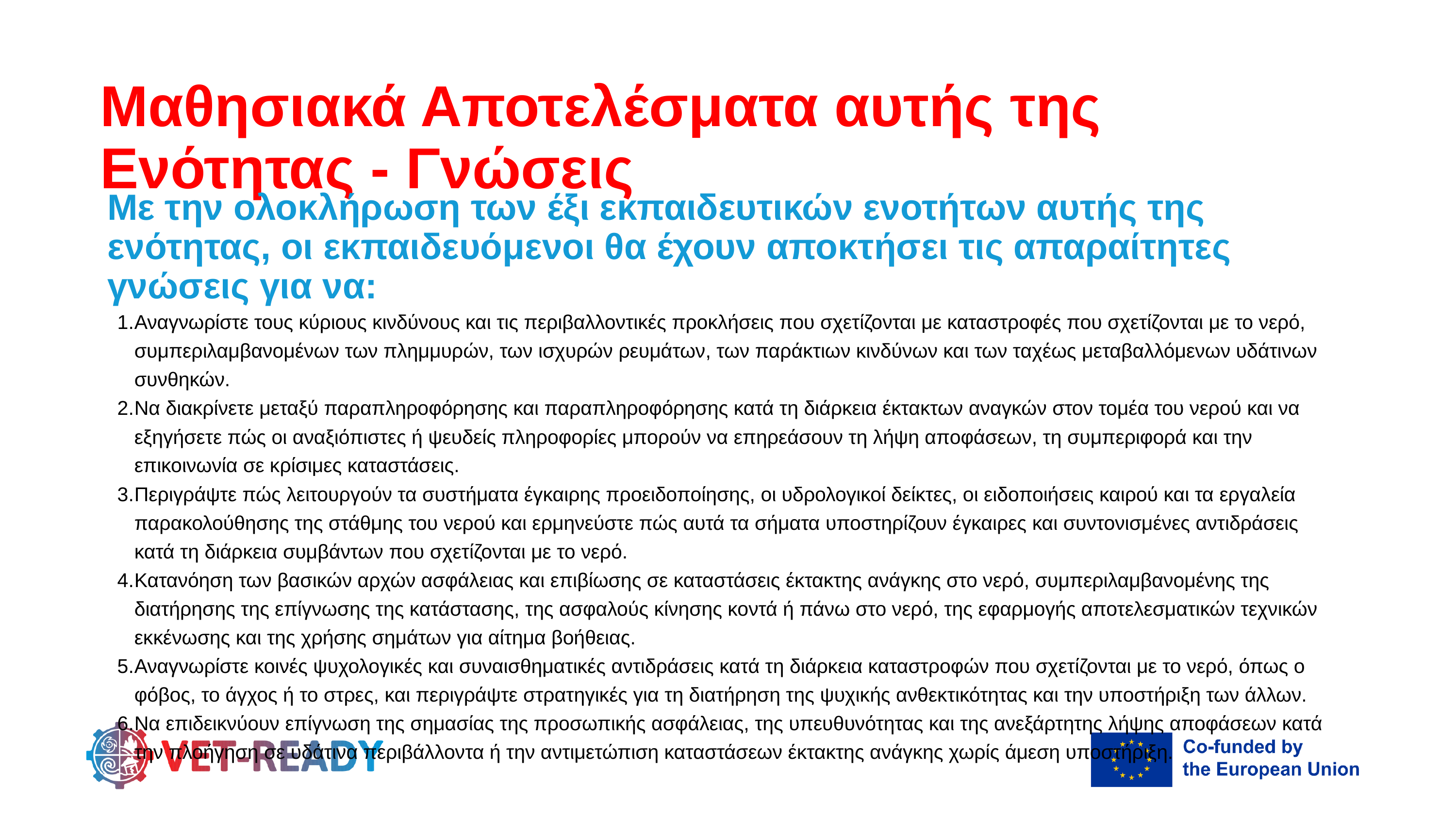

Μαθησιακά Αποτελέσματα αυτής της Ενότητας - Γνώσεις

Με την ολοκλήρωση των έξι εκπαιδευτικών ενοτήτων αυτής της ενότητας, οι εκπαιδευόμενοι θα έχουν αποκτήσει τις απαραίτητες γνώσεις για να:
Αναγνωρίστε τους κύριους κινδύνους και τις περιβαλλοντικές προκλήσεις που σχετίζονται με καταστροφές που σχετίζονται με το νερό, συμπεριλαμβανομένων των πλημμυρών, των ισχυρών ρευμάτων, των παράκτιων κινδύνων και των ταχέως μεταβαλλόμενων υδάτινων συνθηκών.
Να διακρίνετε μεταξύ παραπληροφόρησης και παραπληροφόρησης κατά τη διάρκεια έκτακτων αναγκών στον τομέα του νερού και να εξηγήσετε πώς οι αναξιόπιστες ή ψευδείς πληροφορίες μπορούν να επηρεάσουν τη λήψη αποφάσεων, τη συμπεριφορά και την επικοινωνία σε κρίσιμες καταστάσεις.
Περιγράψτε πώς λειτουργούν τα συστήματα έγκαιρης προειδοποίησης, οι υδρολογικοί δείκτες, οι ειδοποιήσεις καιρού και τα εργαλεία παρακολούθησης της στάθμης του νερού και ερμηνεύστε πώς αυτά τα σήματα υποστηρίζουν έγκαιρες και συντονισμένες αντιδράσεις κατά τη διάρκεια συμβάντων που σχετίζονται με το νερό.
Κατανόηση των βασικών αρχών ασφάλειας και επιβίωσης σε καταστάσεις έκτακτης ανάγκης στο νερό, συμπεριλαμβανομένης της διατήρησης της επίγνωσης της κατάστασης, της ασφαλούς κίνησης κοντά ή πάνω στο νερό, της εφαρμογής αποτελεσματικών τεχνικών εκκένωσης και της χρήσης σημάτων για αίτημα βοήθειας.
Αναγνωρίστε κοινές ψυχολογικές και συναισθηματικές αντιδράσεις κατά τη διάρκεια καταστροφών που σχετίζονται με το νερό, όπως ο φόβος, το άγχος ή το στρες, και περιγράψτε στρατηγικές για τη διατήρηση της ψυχικής ανθεκτικότητας και την υποστήριξη των άλλων.
Να επιδεικνύουν επίγνωση της σημασίας της προσωπικής ασφάλειας, της υπευθυνότητας και της ανεξάρτητης λήψης αποφάσεων κατά την πλοήγηση σε υδάτινα περιβάλλοντα ή την αντιμετώπιση καταστάσεων έκτακτης ανάγκης χωρίς άμεση υποστήριξη.